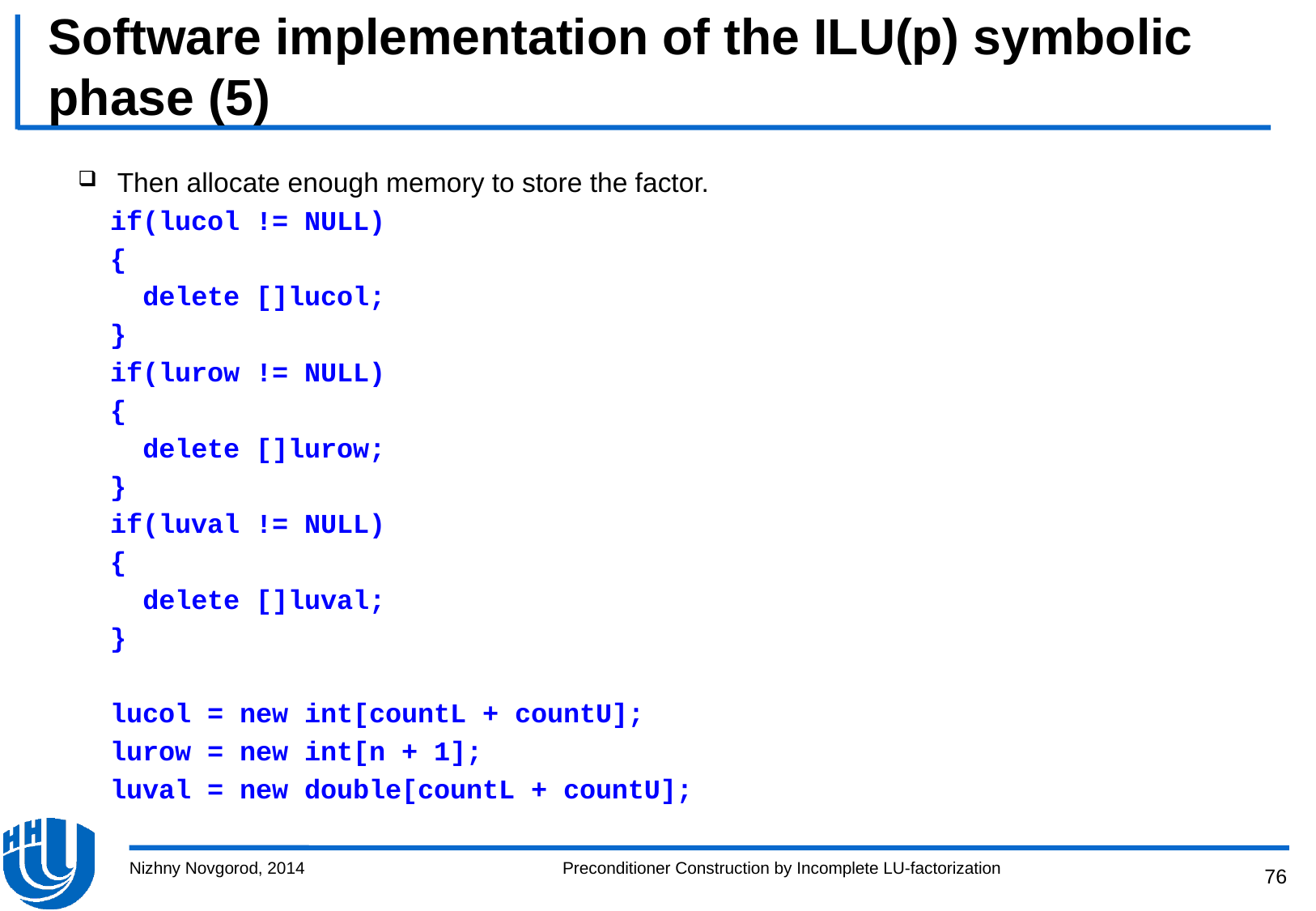

# Software implementation of the ILU(p) symbolic phase (5)
Then allocate enough memory to store the factor.
  if(lucol != NULL)
  {
    delete []lucol;
  }
  if(lurow != NULL)
  {
    delete []lurow;
  }
  if(luval != NULL)
  {
    delete []luval;
  }

  lucol = new int[countL + countU];
  lurow = new int[n + 1];
  luval = new double[countL + countU];

Nizhny Novgorod, 2014
Preconditioner Construction by Incomplete LU-factorization